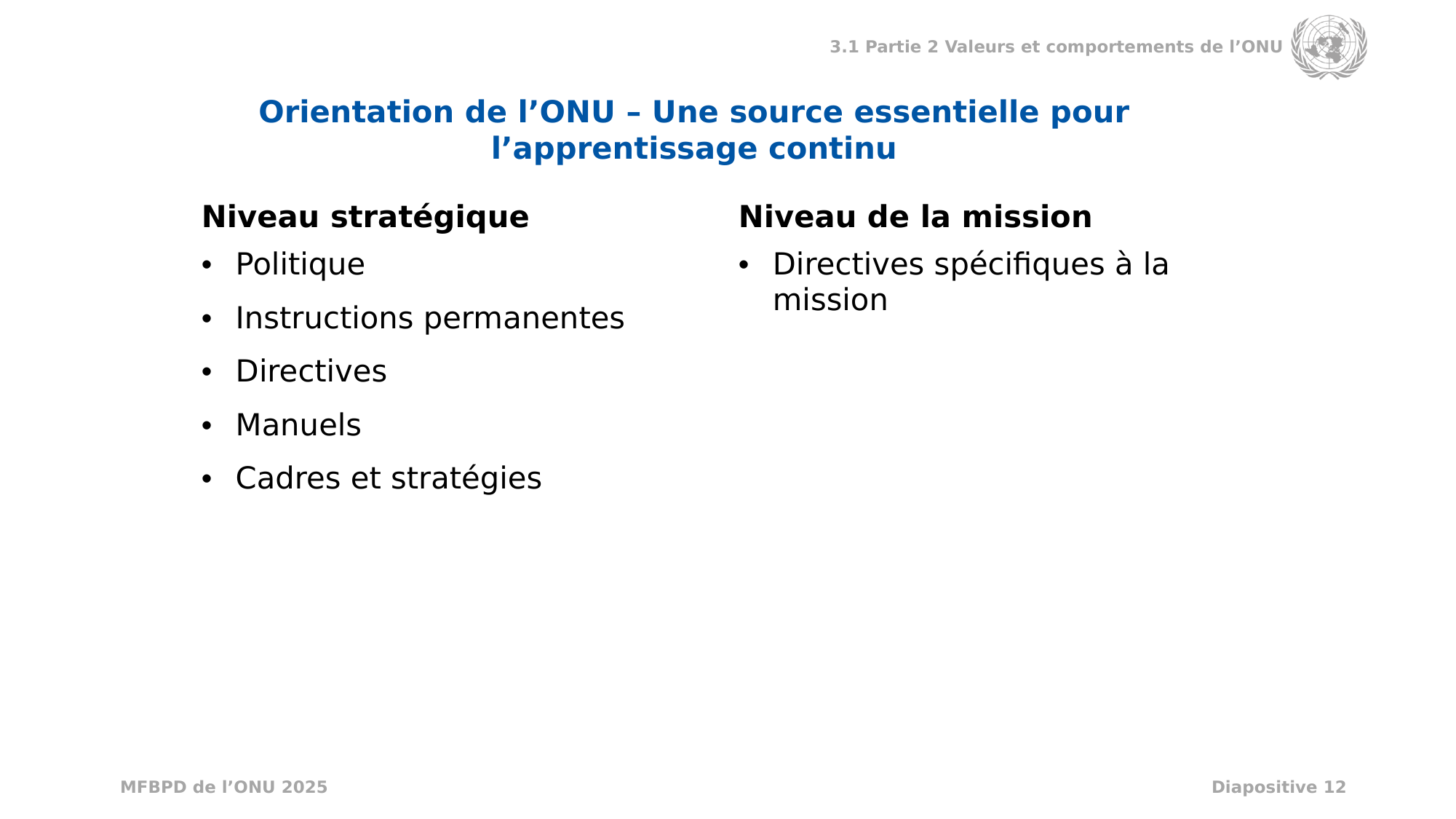

Orientation de l’ONU – Une source essentielle pour l’apprentissage continu
| Niveau stratégique | Niveau de la mission |
| --- | --- |
| Politique Instructions permanentes Directives Manuels Cadres et stratégies | Directives spécifiques à la mission |